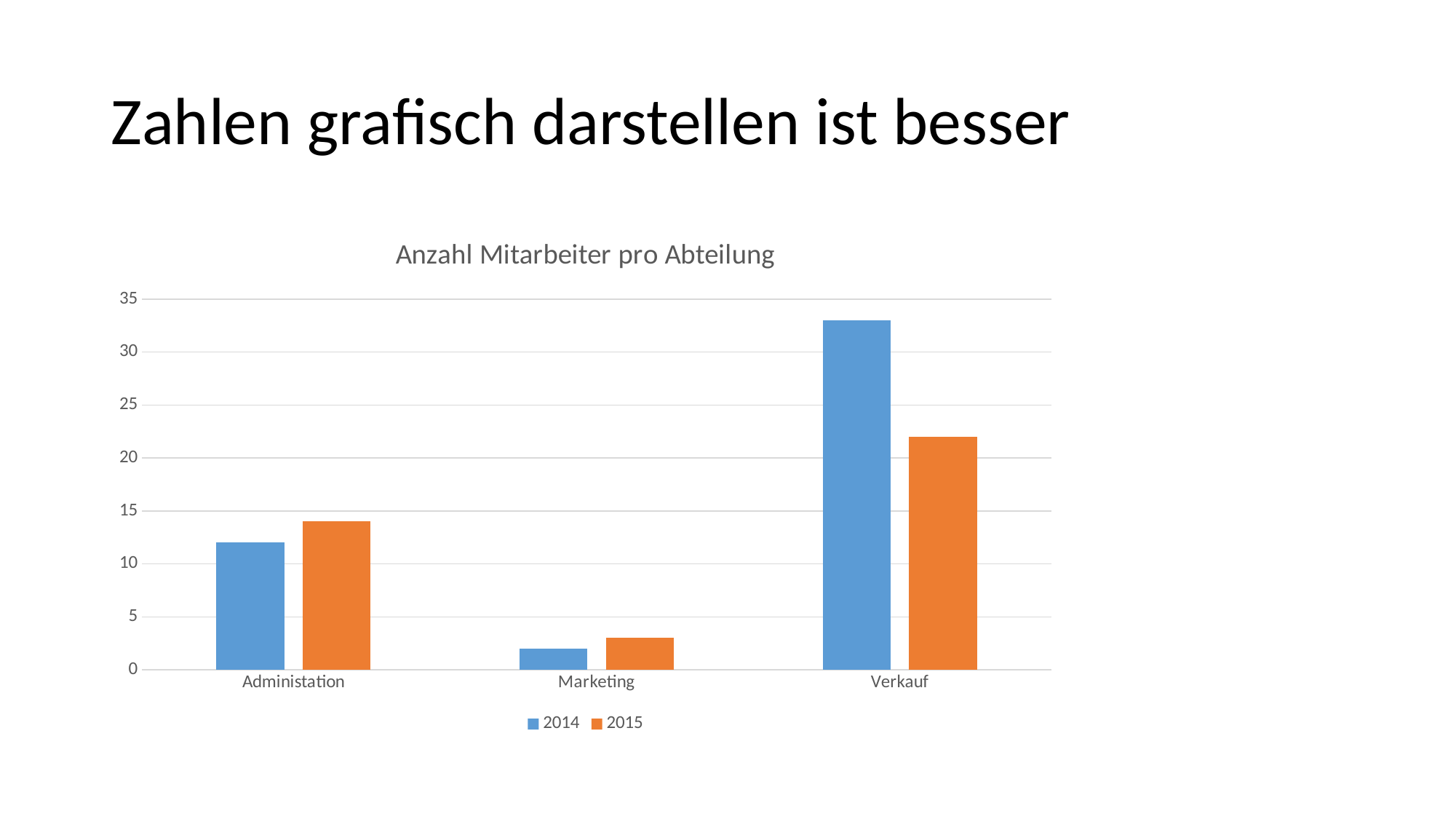

# Zahlen grafisch darstellen ist besser

### Chart: Anzahl Mitarbeiter pro Abteilung

| Category | 2014 | 2015 |
|---|---|---|
| Administation | 12.0 | 14.0 |
| Marketing | 2.0 | 3.0 |
| Verkauf | 33.0 | 22.0 |